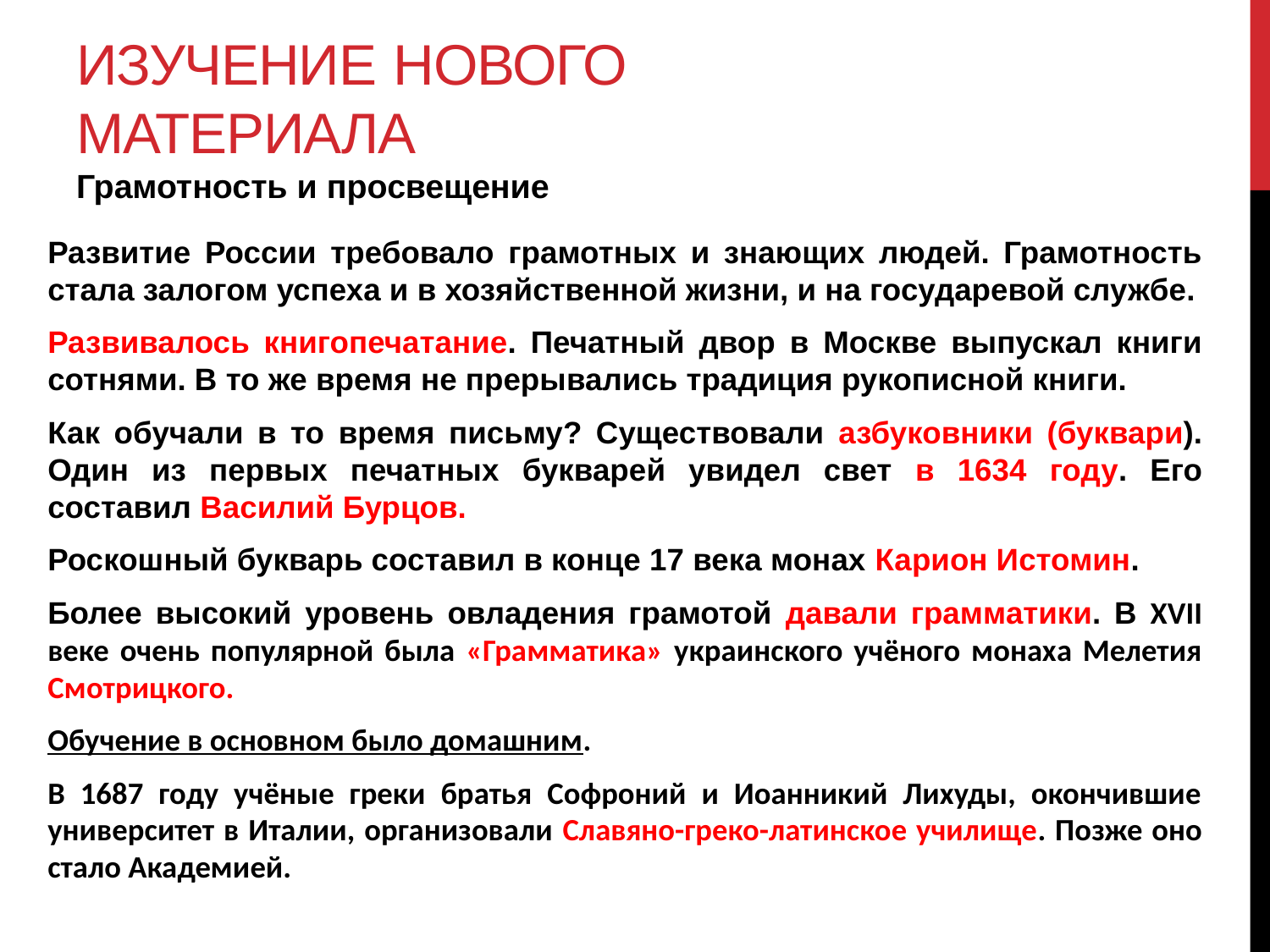

# Изучение нового материала Грамотность и просвещение
Развитие России требовало грамотных и знающих людей. Грамотность стала залогом успеха и в хозяйственной жизни, и на государевой службе.
Развивалось книгопечатание. Печатный двор в Москве выпускал книги сотнями. В то же время не прерывались традиция рукописной книги.
Как обучали в то время письму? Существовали азбуковники (буквари). Один из первых печатных букварей увидел свет в 1634 году. Его составил Василий Бурцов.
Роскошный букварь составил в конце 17 века монах Карион Истомин.
Более высокий уровень овладения грамотой давали грамматики. В XVII веке очень популярной была «Грамматика» украинского учёного монаха Мелетия Смотрицкого.
Обучение в основном было домашним.
В 1687 году учёные греки братья Софроний и Иоанникий Лихуды, окончившие университет в Италии, организовали Славяно-греко-латинское училище. Позже оно стало Академией.